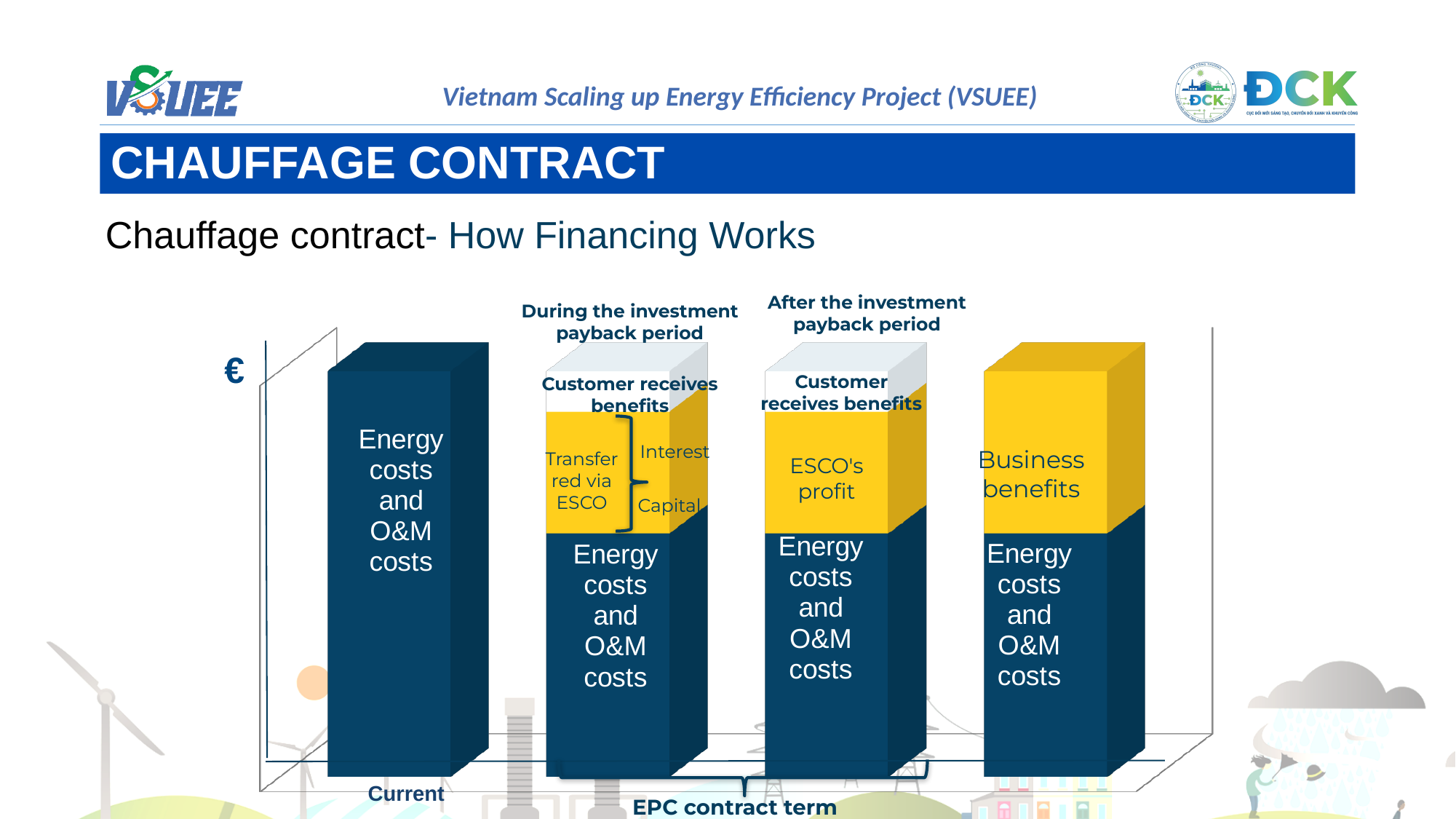

CHAUFFAGE CONTRACT
Chauffage contract- How Financing Works

[unsupported chart]

After the investment payback period
During the investment payback period
Customer receives benefits

Interest
Business benefits

EPC contract term
Customer receives benefits
Transferred via ESCO
ESCO's profit
Capital

Current